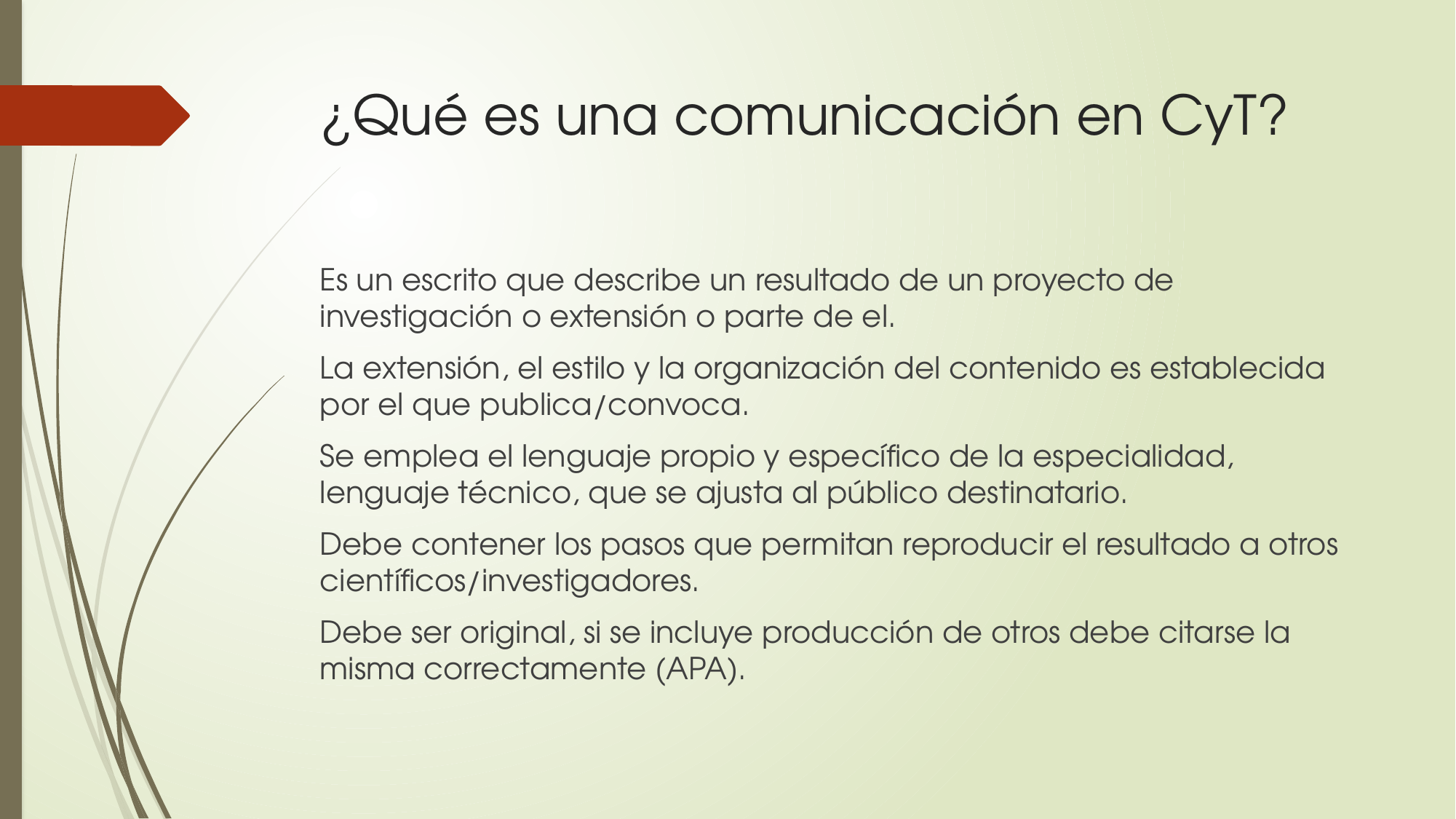

# ¿Qué es una comunicación en CyT?
Es un escrito que describe un resultado de un proyecto de investigación o extensión o parte de el.
La extensión, el estilo y la organización del contenido es establecida por el que publica/convoca.
Se emplea el lenguaje propio y específico de la especialidad, lenguaje técnico, que se ajusta al público destinatario.
Debe contener los pasos que permitan reproducir el resultado a otros científicos/investigadores.
Debe ser original, si se incluye producción de otros debe citarse la misma correctamente (APA).